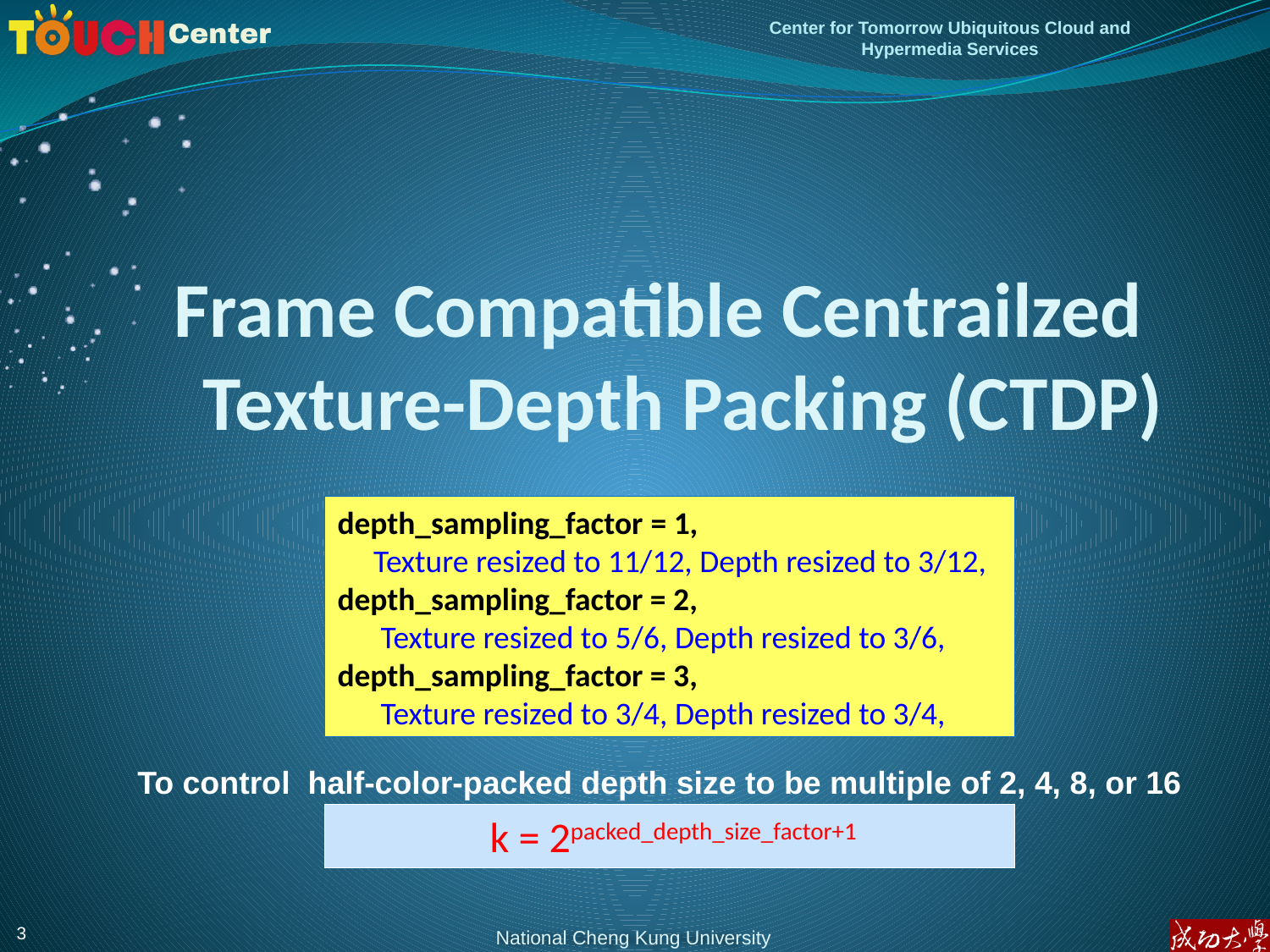

# Frame Compatible Centrailzed Texture-Depth Packing (CTDP)
depth_sampling_factor = 1,
     Texture resized to 11/12, Depth resized to 3/12,
depth_sampling_factor = 2,
      Texture resized to 5/6, Depth resized to 3/6, depth_sampling_factor = 3,
      Texture resized to 3/4, Depth resized to 3/4,
To control  half-color-packed depth size to be multiple of 2, 4, 8, or 16
                k = 2packed_depth_size_factor+1